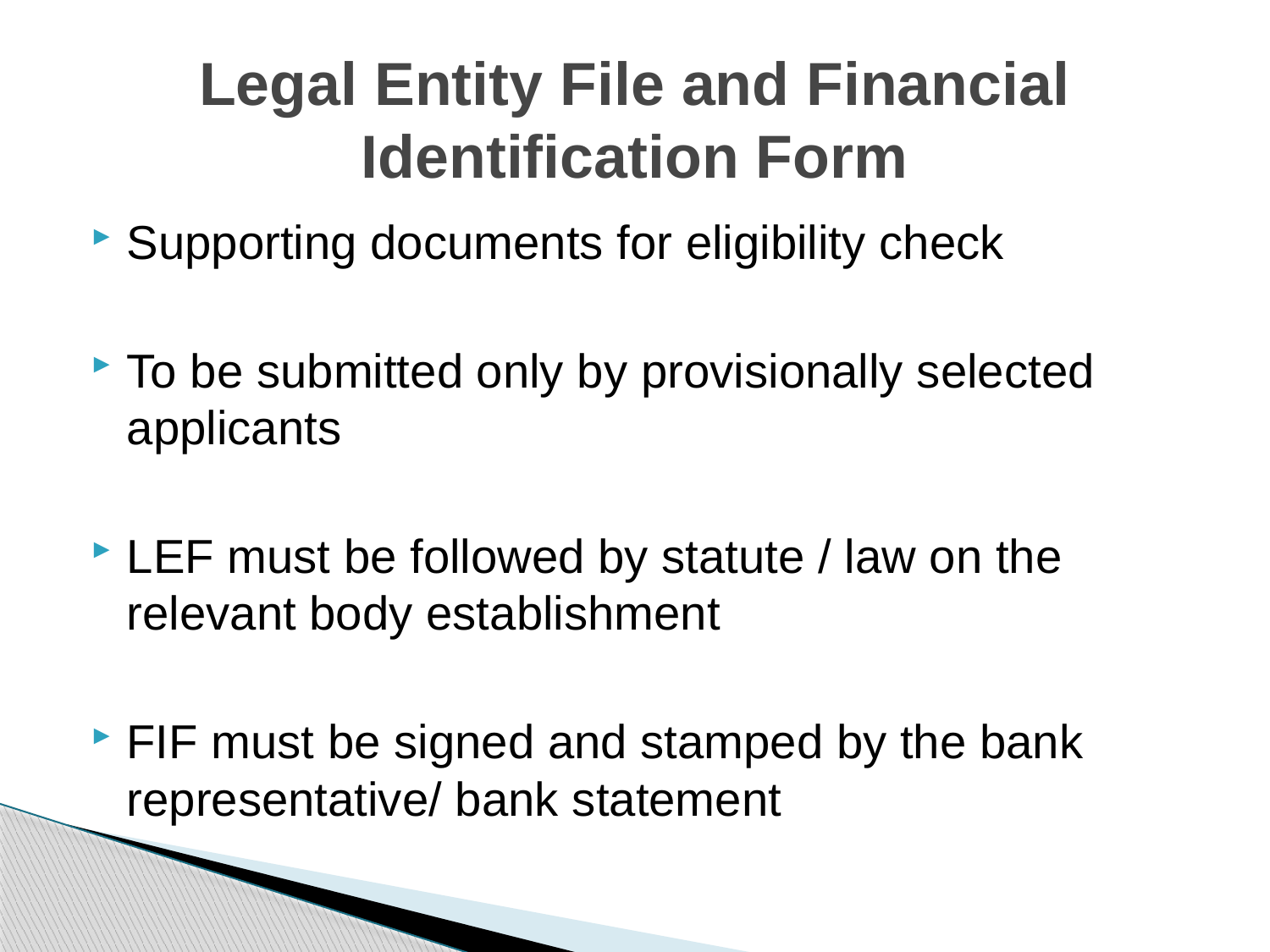

# Legal Entity File and Financial Identification Form
Supporting documents for eligibility check

To be submitted only by provisionally selected applicants

LEF must be followed by statute / law on the relevant body establishment

FIF must be signed and stamped by the bank representative/ bank statement